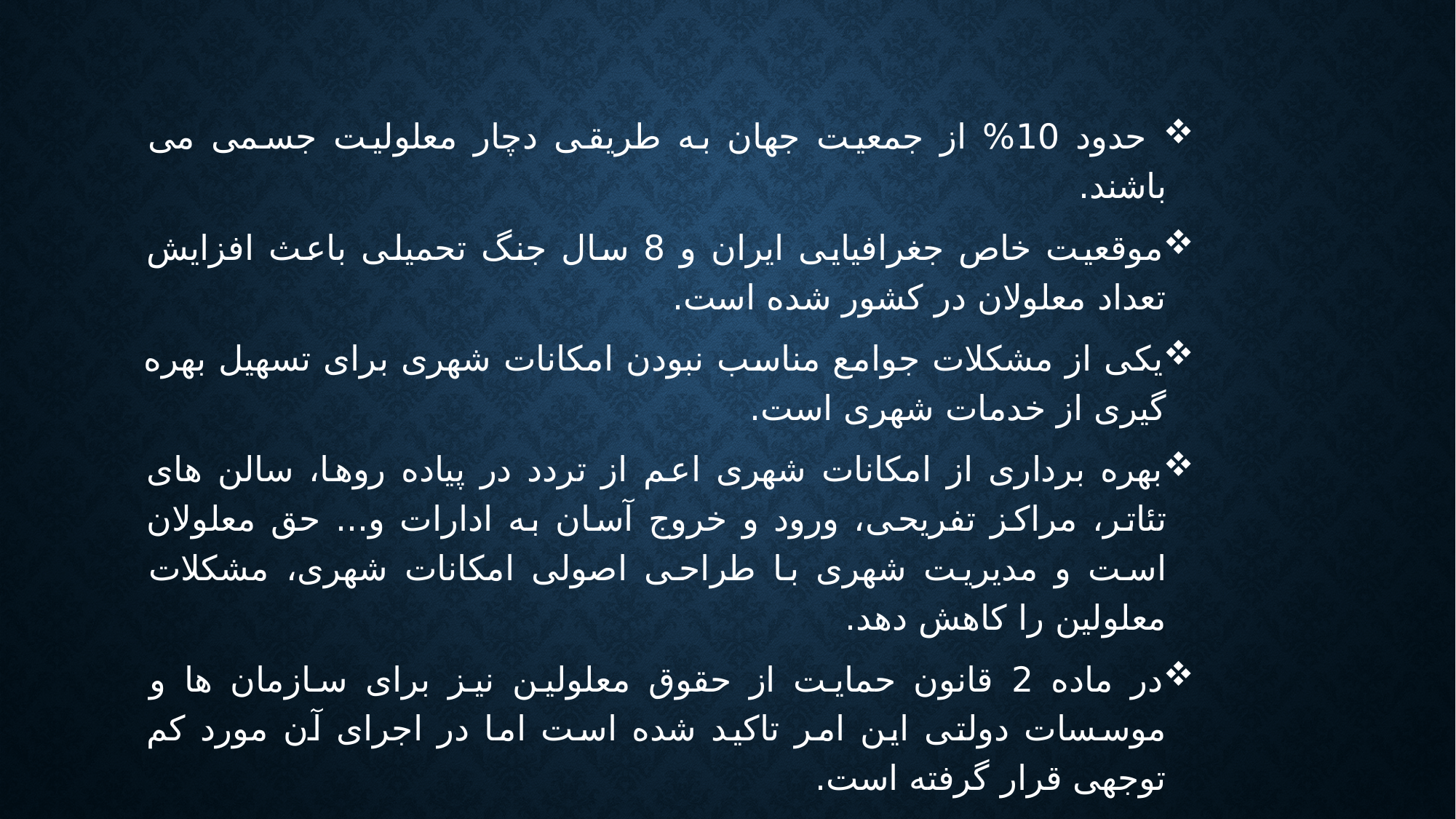

حدود 10% از جمعیت جهان به طریقی دچار معلولیت جسمی می باشند.
موقعیت خاص جغرافیایی ایران و 8 سال جنگ تحمیلی باعث افزایش تعداد معلولان در کشور شده است.
یکی از مشکلات جوامع مناسب نبودن امکانات شهری برای تسهیل بهره گیری از خدمات شهری است.
بهره برداری از امکانات شهری اعم از تردد در پیاده روها، سالن های تئاتر، مراکز تفریحی، ورود و خروج آسان به ادارات و... حق معلولان است و مدیریت شهری با طراحی اصولی امکانات شهری، مشکلات معلولین را کاهش دهد.
در ماده 2 قانون حمایت از حقوق معلولین نیز برای سازمان ها و موسسات دولتی این امر تاکید شده است اما در اجرای آن مورد کم توجهی قرار گرفته است.